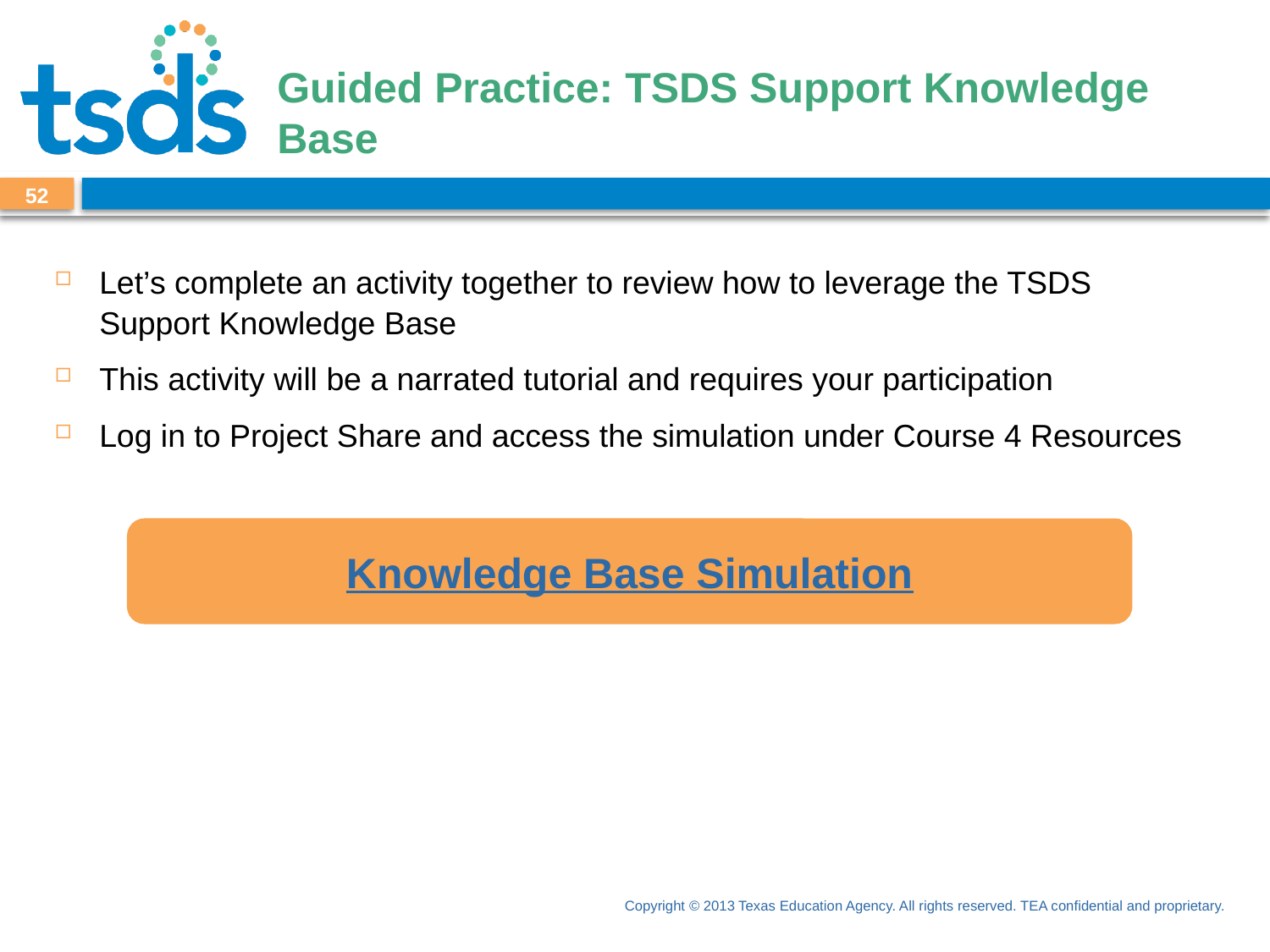

# Guided Practice: TSDS Support Knowledge Base
52
Let’s complete an activity together to review how to leverage the TSDS Support Knowledge Base
This activity will be a narrated tutorial and requires your participation
Log in to Project Share and access the simulation under Course 4 Resources

Knowledge Base Simulation